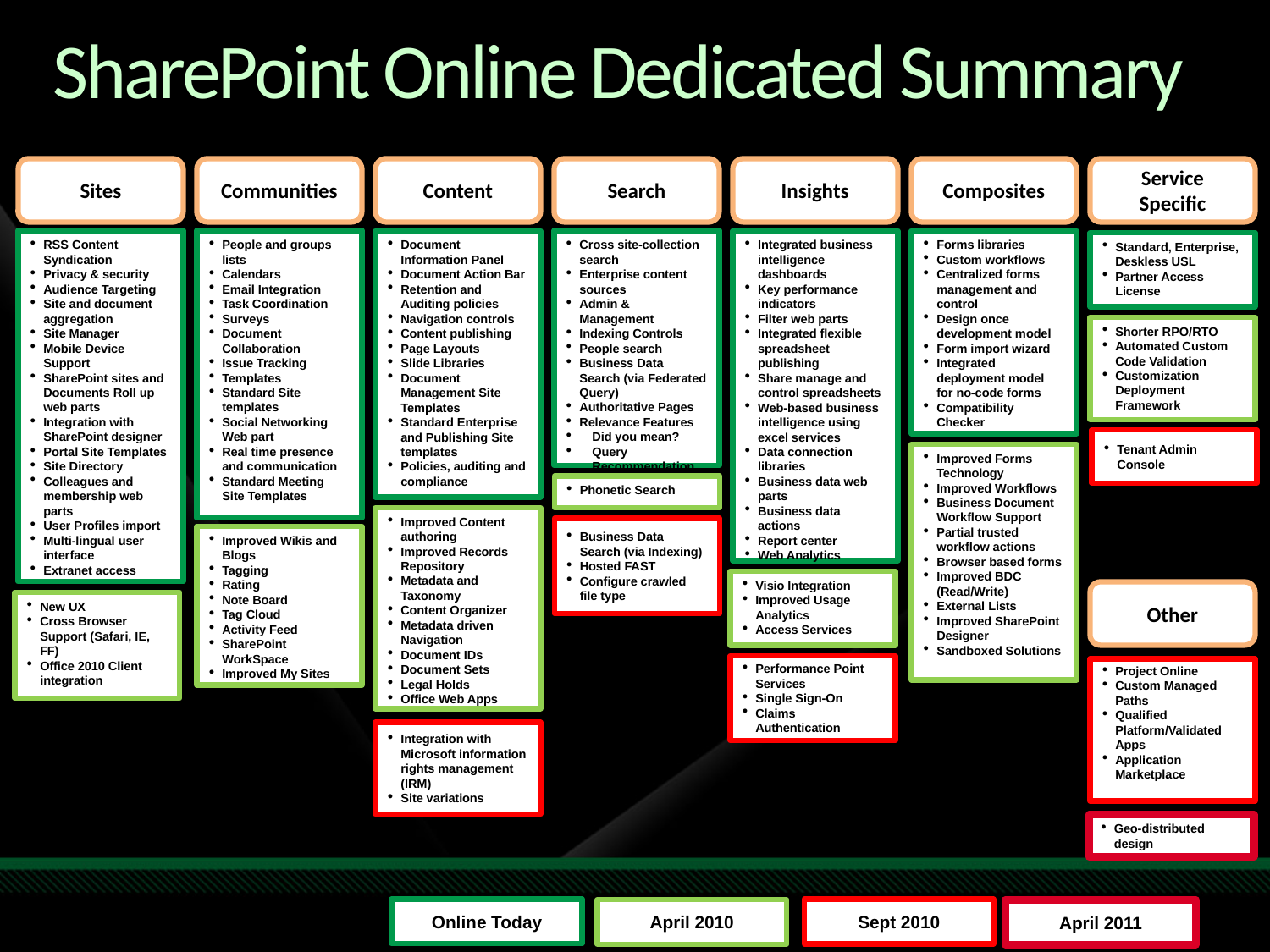

# SharePoint Online Dedicated Summary
Sites
Communities
Content
Search
Insights
Composites
Service Specific
RSS Content Syndication
Privacy & security
Audience Targeting
Site and document aggregation
Site Manager
Mobile Device Support
SharePoint sites and Documents Roll up web parts
Integration with SharePoint designer
Portal Site Templates
Site Directory
Colleagues and membership web parts
User Profiles import
Multi-lingual user interface
Extranet access

People and groups lists
Calendars
Email Integration
Task Coordination
Surveys
Document Collaboration
Issue Tracking
Templates
Standard Site templates
Social Networking Web part
Real time presence and communication
Standard Meeting Site Templates

Document Information Panel
Document Action Bar
Retention and Auditing policies
Navigation controls
Content publishing
Page Layouts
Slide Libraries
Document Management Site Templates
Standard Enterprise  and Publishing Site templates
Policies, auditing and compliance

Cross site-collection search
Enterprise content sources
Admin & Management
Indexing Controls
People search
Business Data Search (via Federated Query)
Authoritative Pages
Relevance Features
Did you mean?
Query Recommendation

Integrated business intelligence dashboards
Key performance indicators
Filter web parts
Integrated flexible spreadsheet publishing
Share manage and control spreadsheets
Web-based business intelligence using excel services
Data connection libraries
Business data web parts
Business data actions
Report center
Web Analytics

Forms libraries
Custom workflows
Centralized forms management and control
Design once development model
Form import wizard
Integrated deployment model for no-code forms
Compatibility Checker
Standard, Enterprise, Deskless USL
Partner Access License
Shorter RPO/RTO
Automated Custom Code Validation
Customization Deployment Framework

Tenant Admin Console
Improved Forms Technology
Improved Workflows
Business Document Workflow Support
Partial trusted workflow actions
Browser based forms
Improved BDC (Read/Write)
External Lists
Improved SharePoint Designer
Sandboxed Solutions
Phonetic Search
Improved Content authoring
Improved Records Repository
Metadata and Taxonomy
Content Organizer
Metadata driven Navigation
Document IDs
Document Sets
Legal Holds
Office Web Apps

Business Data Search (via Indexing)
Hosted FAST
Configure crawled file type
Improved Wikis and Blogs
Tagging
Rating
Note Board
Tag Cloud
Activity Feed
SharePoint WorkSpace
Improved My Sites
Visio Integration
Improved Usage Analytics
Access Services

Other
New UX
Cross Browser Support (Safari, IE, FF)
Office 2010 Client integration
Performance Point Services
Single Sign-On
Claims Authentication
Project Online
Custom Managed Paths
Qualified Platform/Validated Apps
Application Marketplace

Integration with Microsoft information rights management (IRM)
Site variations
Geo-distributed design

Online Today
Sept 2010
April 2010
April 2011